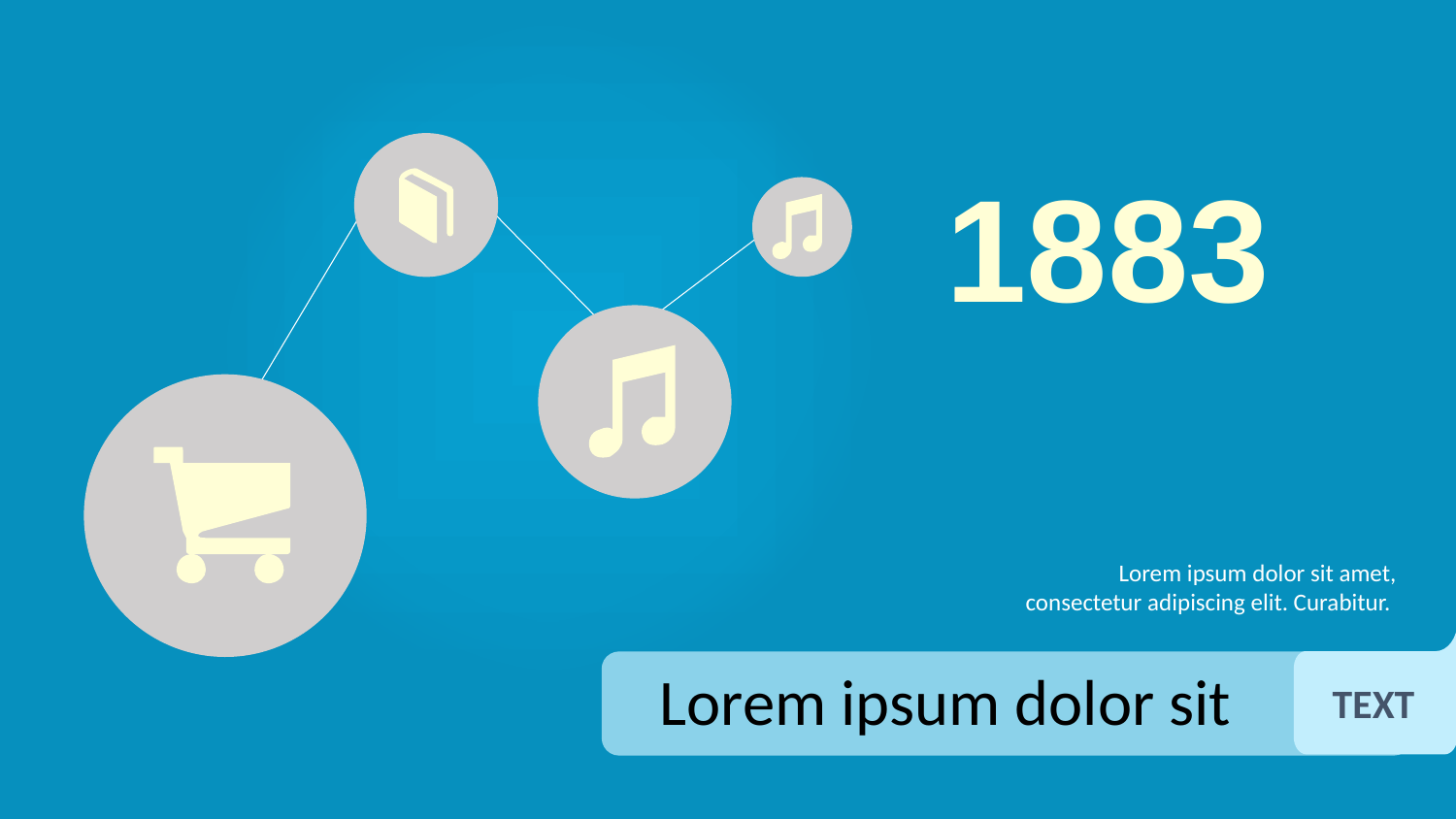

1883

Lorem ipsum dolor sit amet, consectetur adipiscing elit. Curabitur.

Lorem ipsum dolor sit
TEXT